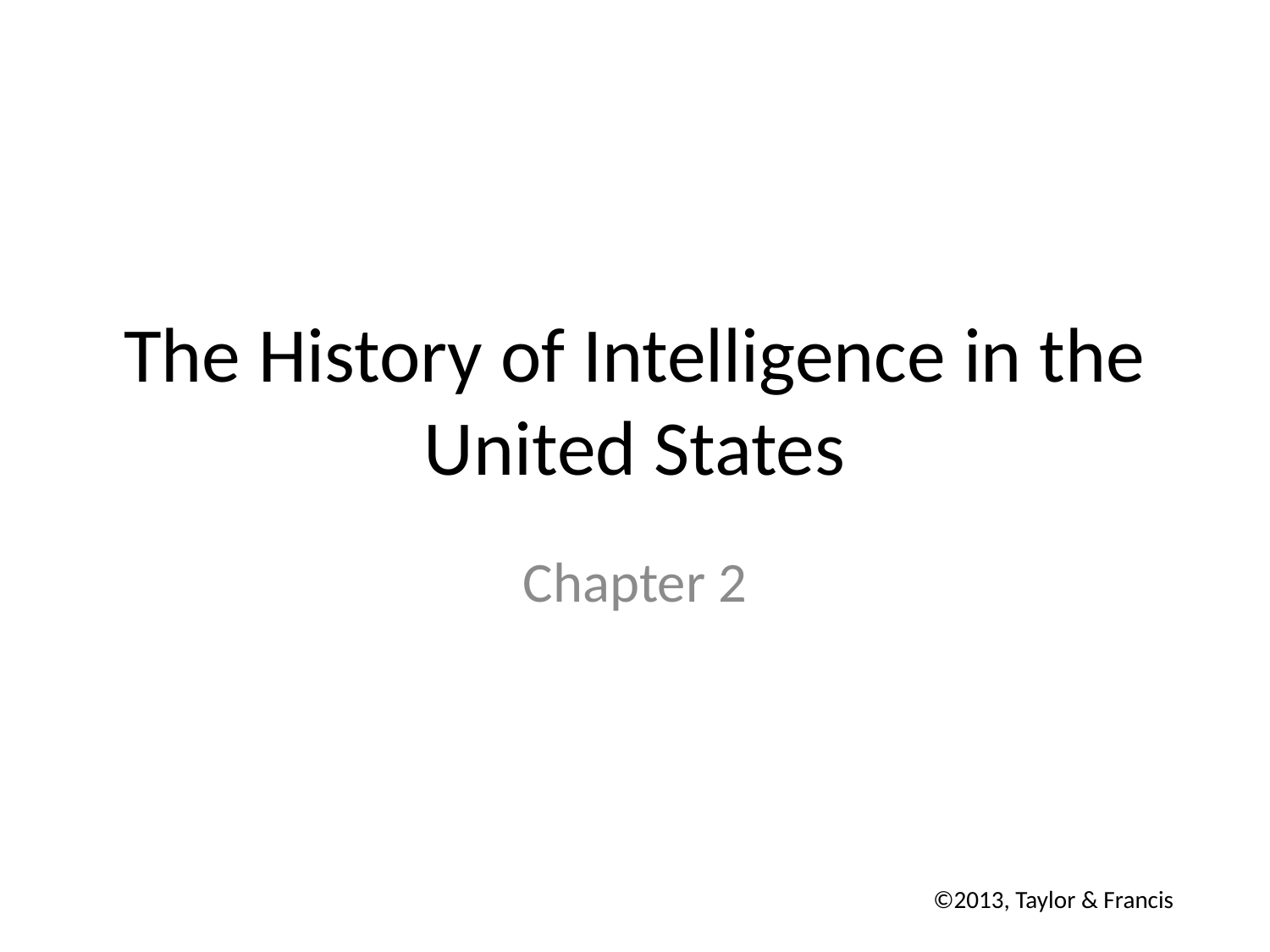

# The History of Intelligence in the United States
Chapter 2
©2013, Taylor & Francis